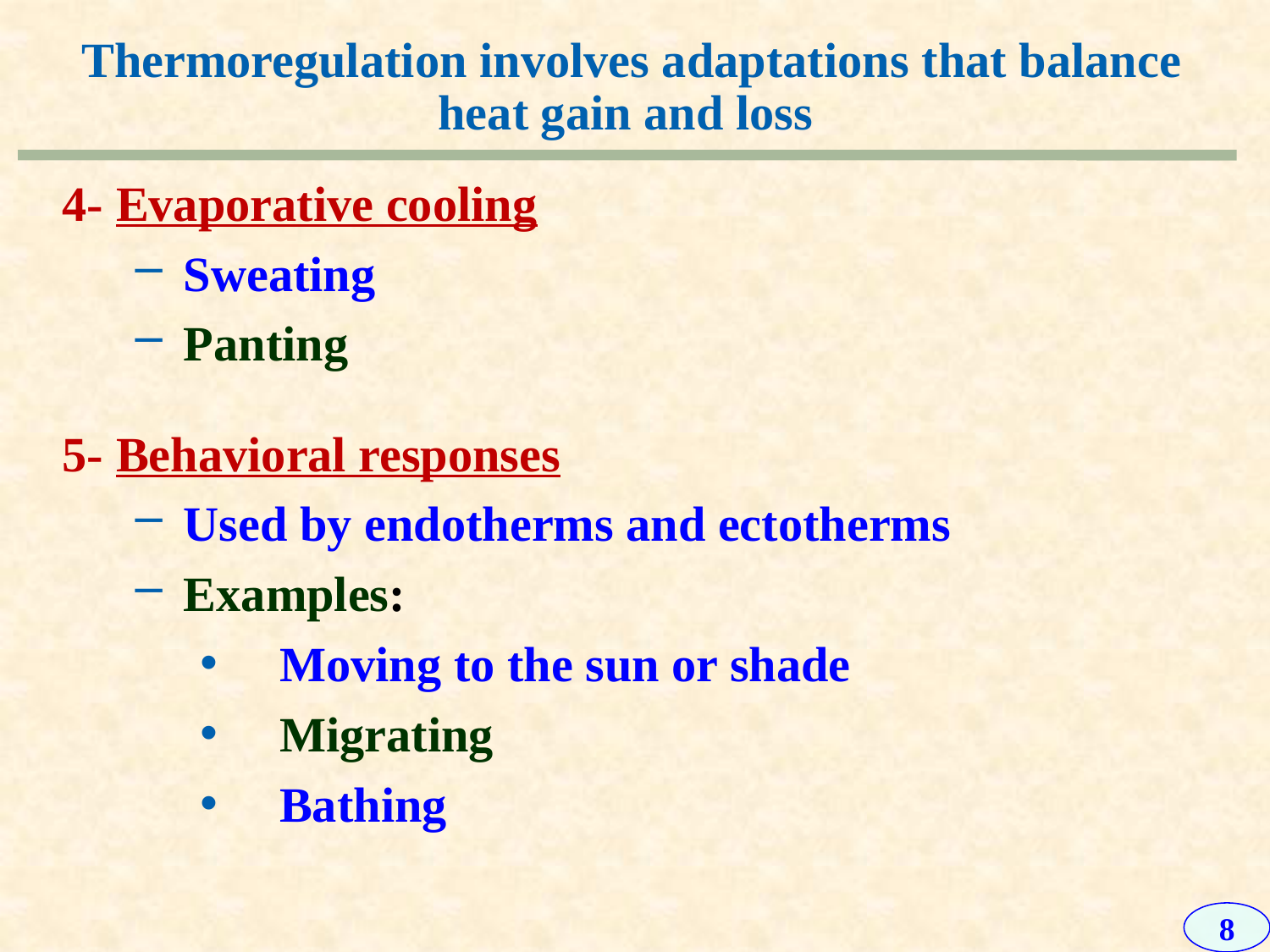

# Thermoregulation involves adaptations that balance heat gain and loss

   4- Evaporative cooling
Sweating
Panting

   5- Behavioral responses
Used by endotherms and ectotherms
Examples:
Moving to the sun or shade
Migrating
Bathing
8